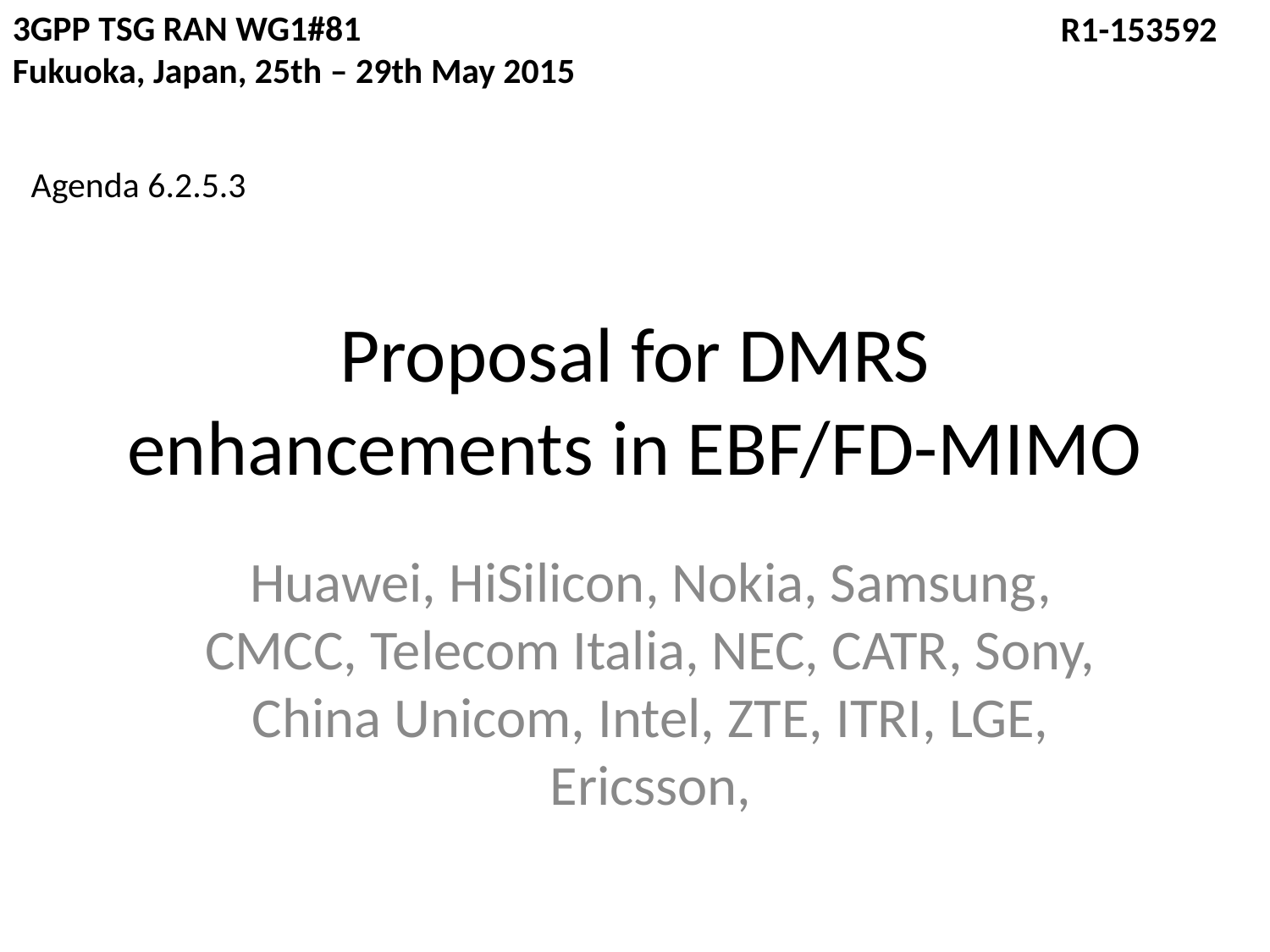

R1-153592
3GPP TSG RAN WG1#81
Fukuoka, Japan, 25th – 29th May 2015
Agenda 6.2.5.3
# Proposal for DMRS enhancements in EBF/FD-MIMO
Huawei, HiSilicon, Nokia, Samsung, CMCC, Telecom Italia, NEC, CATR, Sony, China Unicom, Intel, ZTE, ITRI, LGE, Ericsson,